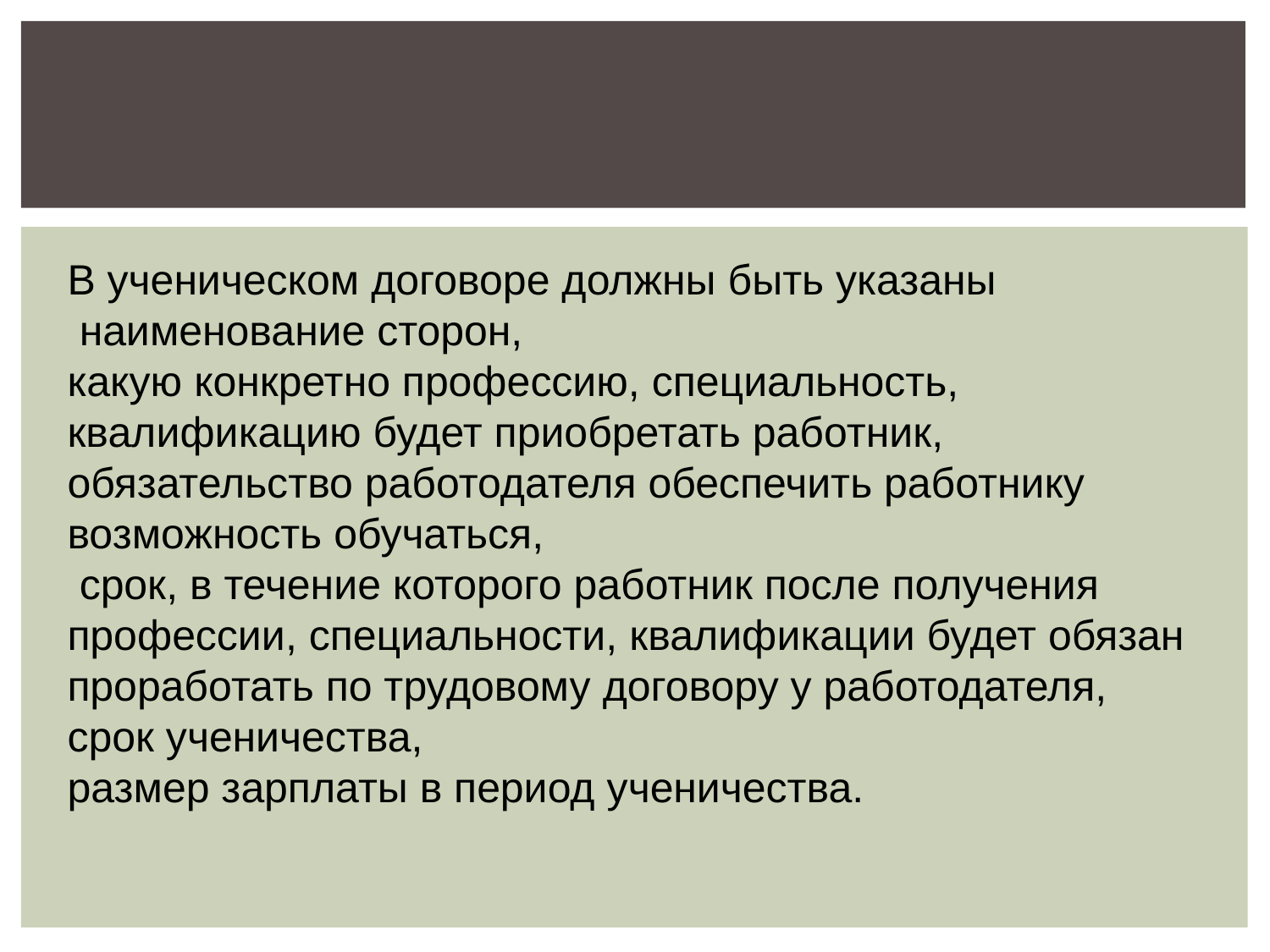

#
В ученическом договоре должны быть указаны
 наименование сторон,
какую конкретно профессию, специальность, квалификацию будет приобретать работник,
обязательство работодателя обеспечить работнику возможность обучаться,
 срок, в течение которого работник после получения профессии, специальности, квалификации будет обязан проработать по трудовому договору у работодателя,
срок ученичества,
размер зарплаты в период ученичества.